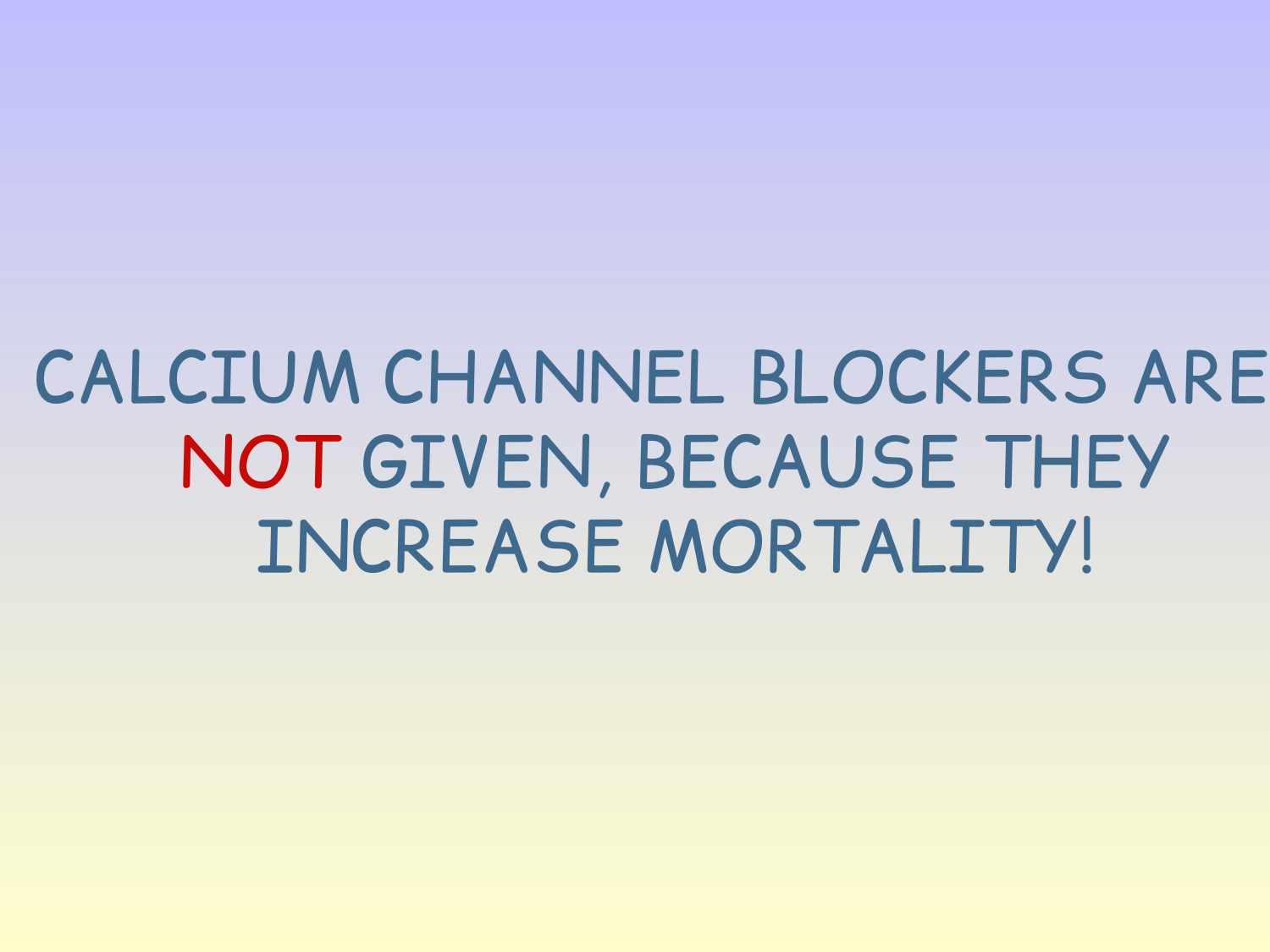

CALCIUM CHANNEL BLOCKERS ARE NOT GIVEN, BECAUSE THEY INCREASE MORTALITY!

#